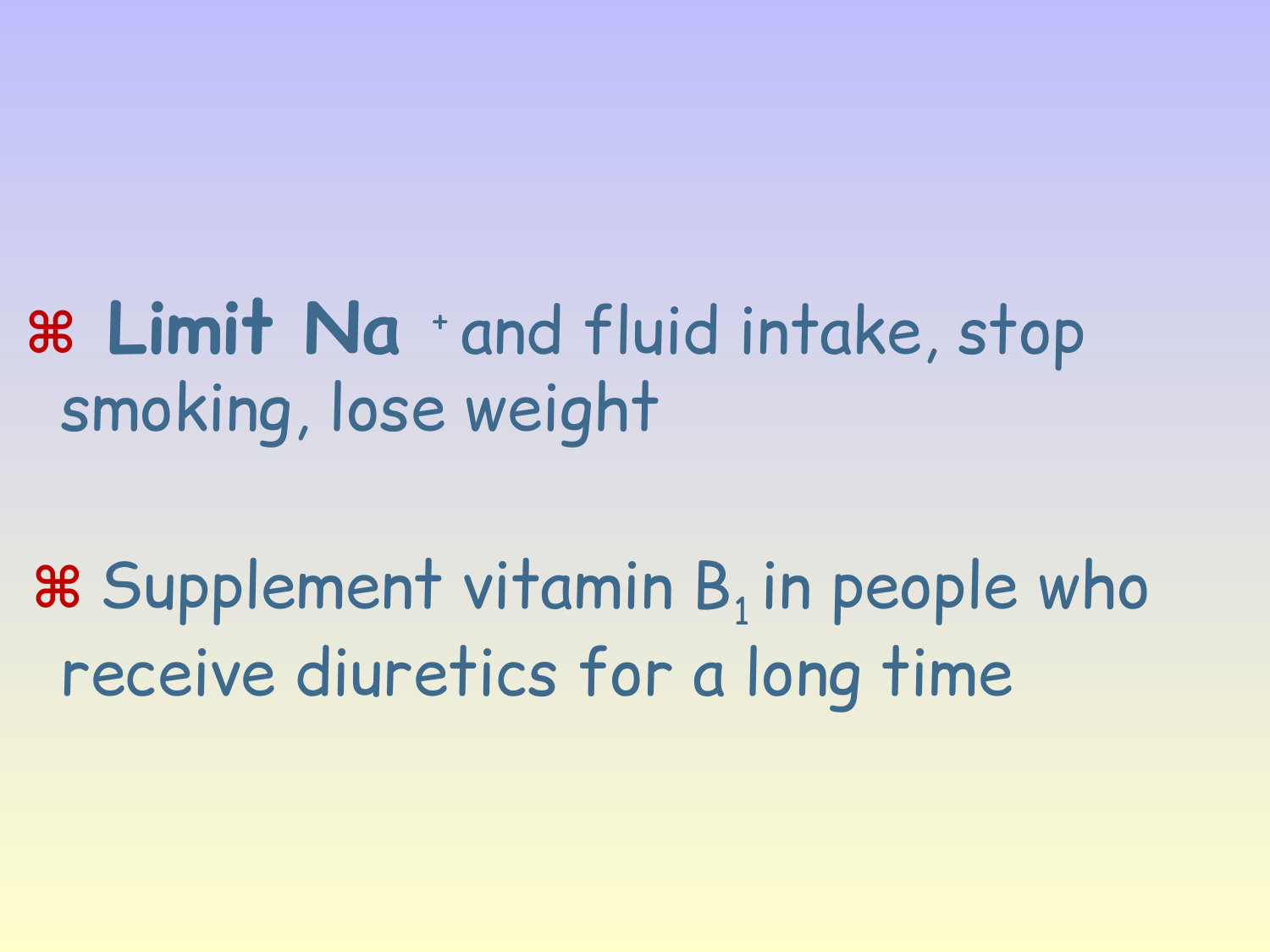

⌘ Limit Na + and fluid intake, stop smoking, lose weight

 ⌘ Supplement vitamin B1 in people who receive diuretics for a long time

#